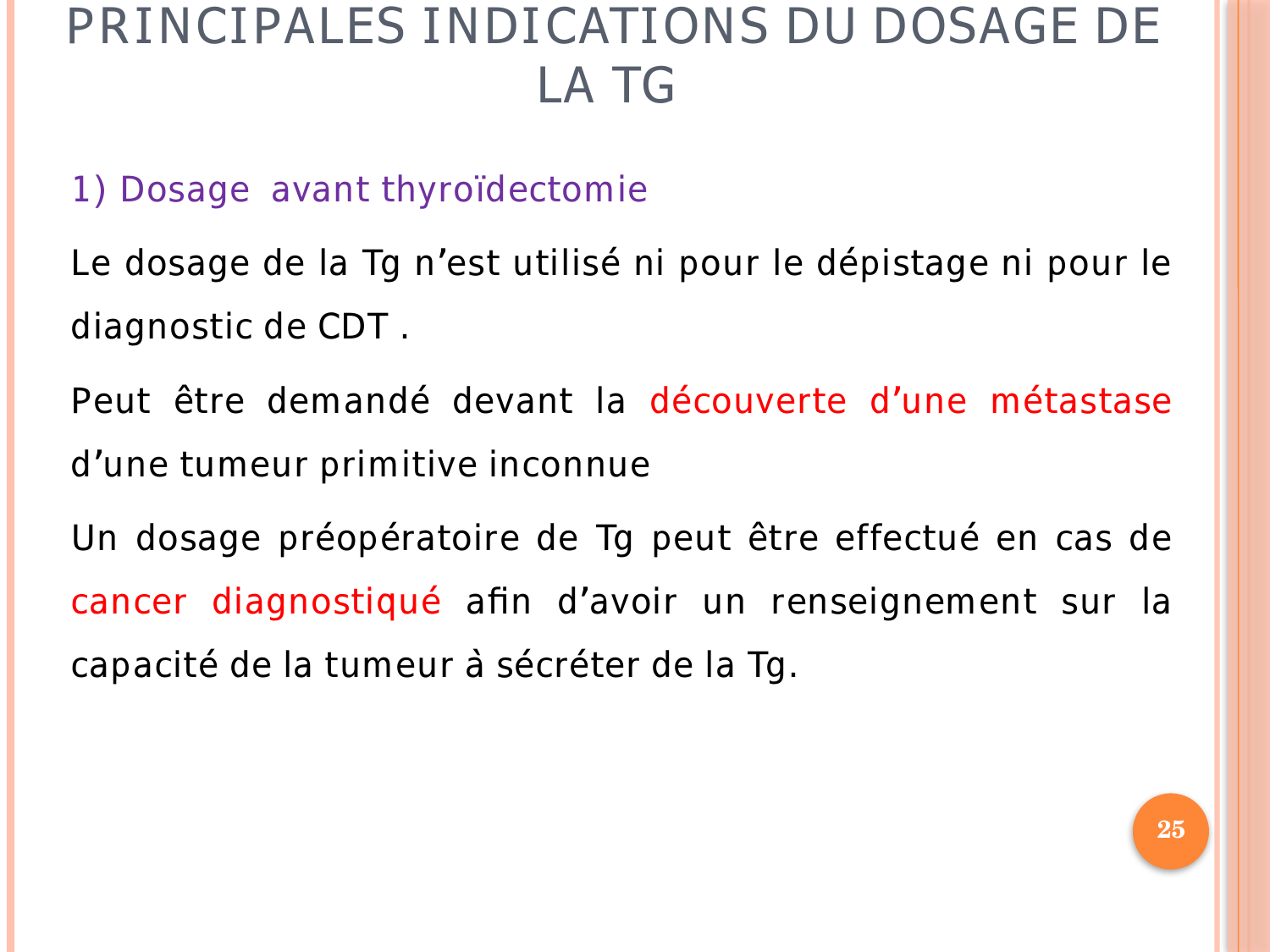

# Principales indications du dosage de la Tg
1) Dosage  avant thyroïdectomie
Le dosage de la Tg n’est utilisé ni pour le dépistage ni pour le diagnostic de CDT .
Peut être demandé devant la découverte d’une métastase d’une tumeur primitive inconnue
Un dosage préopératoire de Tg peut être effectué en cas de cancer diagnostiqué afin d’avoir un renseignement sur la capacité de la tumeur à sécréter de la Tg.
25